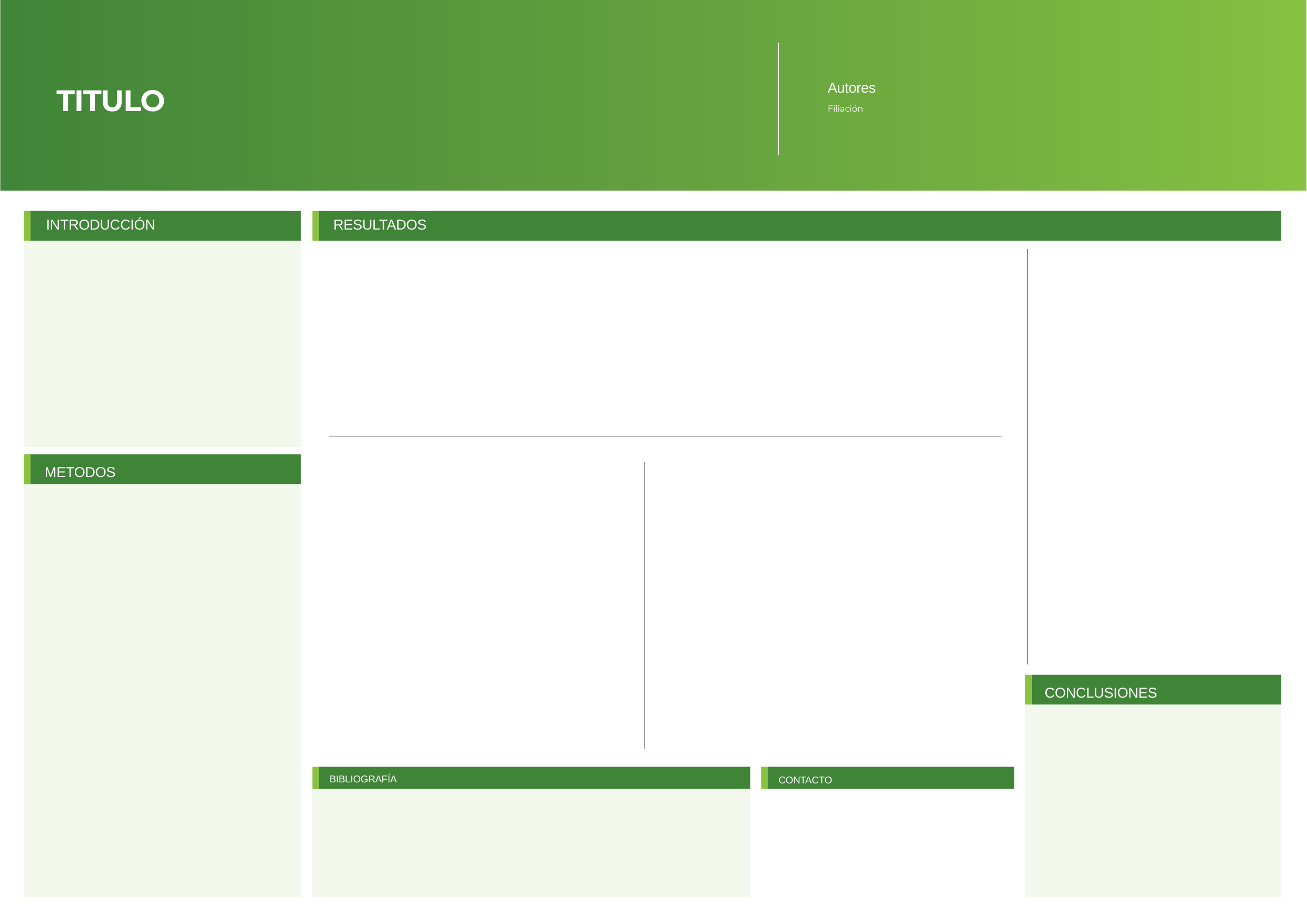

Autores
Filiación
# TITULO
INTRODUCCIÓN
RESULTADOS

METODOS
CONCLUSIONES
BIBLIOGRAFÍA
CONTACTO